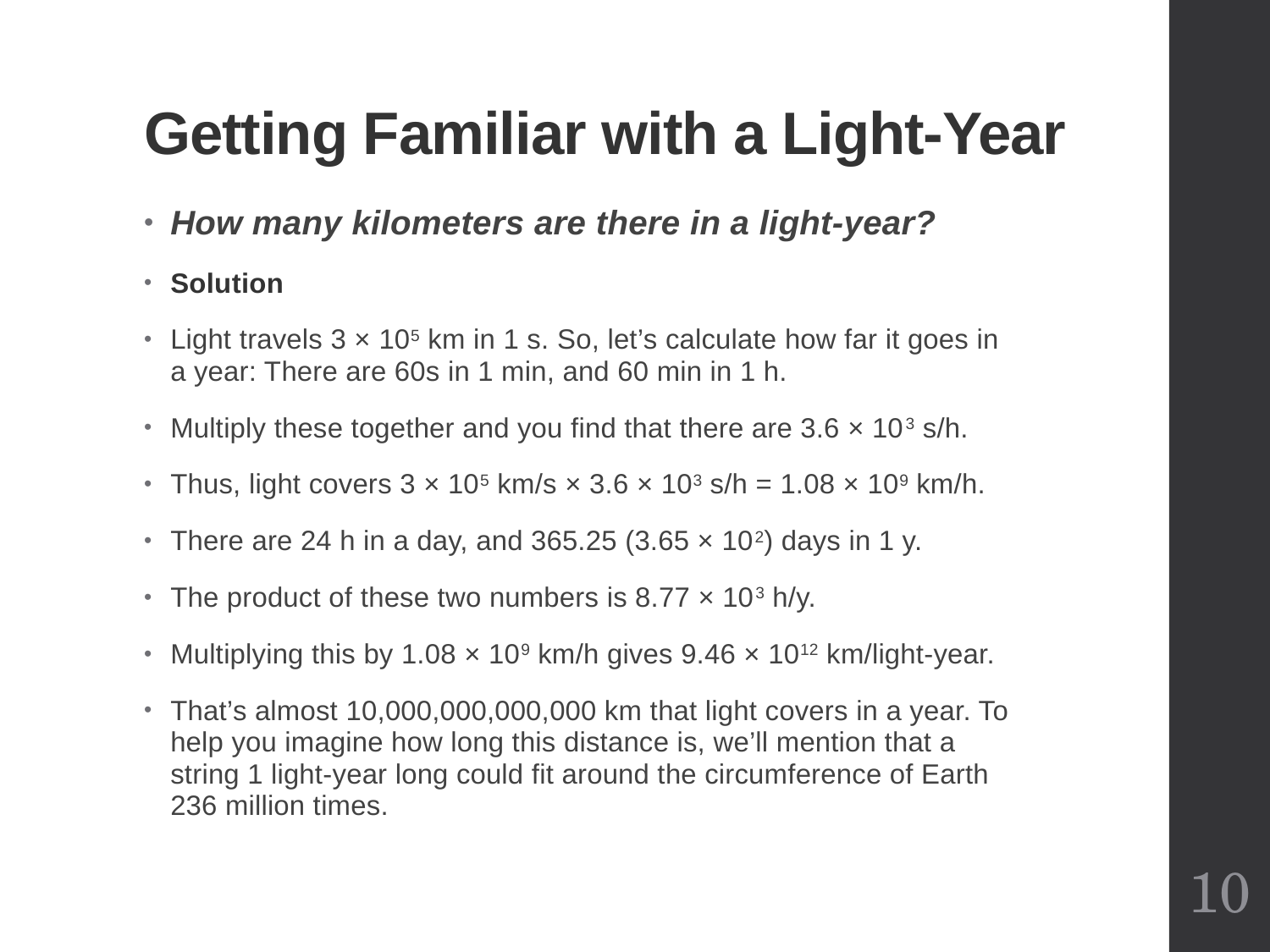

# Getting Familiar with a Light-Year
How many kilometers are there in a light-year?
Solution
Light travels 3 × 105 km in 1 s. So, let’s calculate how far it goes in a year: There are 60s in 1 min, and 60 min in 1 h.
Multiply these together and you find that there are 3.6 × 103 s/h.
Thus, light covers 3 × 105 km/s × 3.6 × 103 s/h = 1.08 × 109 km/h.
There are 24 h in a day, and 365.25 (3.65 × 102) days in 1 y.
The product of these two numbers is 8.77 × 103 h/y.
Multiplying this by 1.08 × 109 km/h gives 9.46 × 1012 km/light-year.
That’s almost 10,000,000,000,000 km that light covers in a year. To help you imagine how long this distance is, we’ll mention that a string 1 light-year long could fit around the circumference of Earth 236 million times.

10